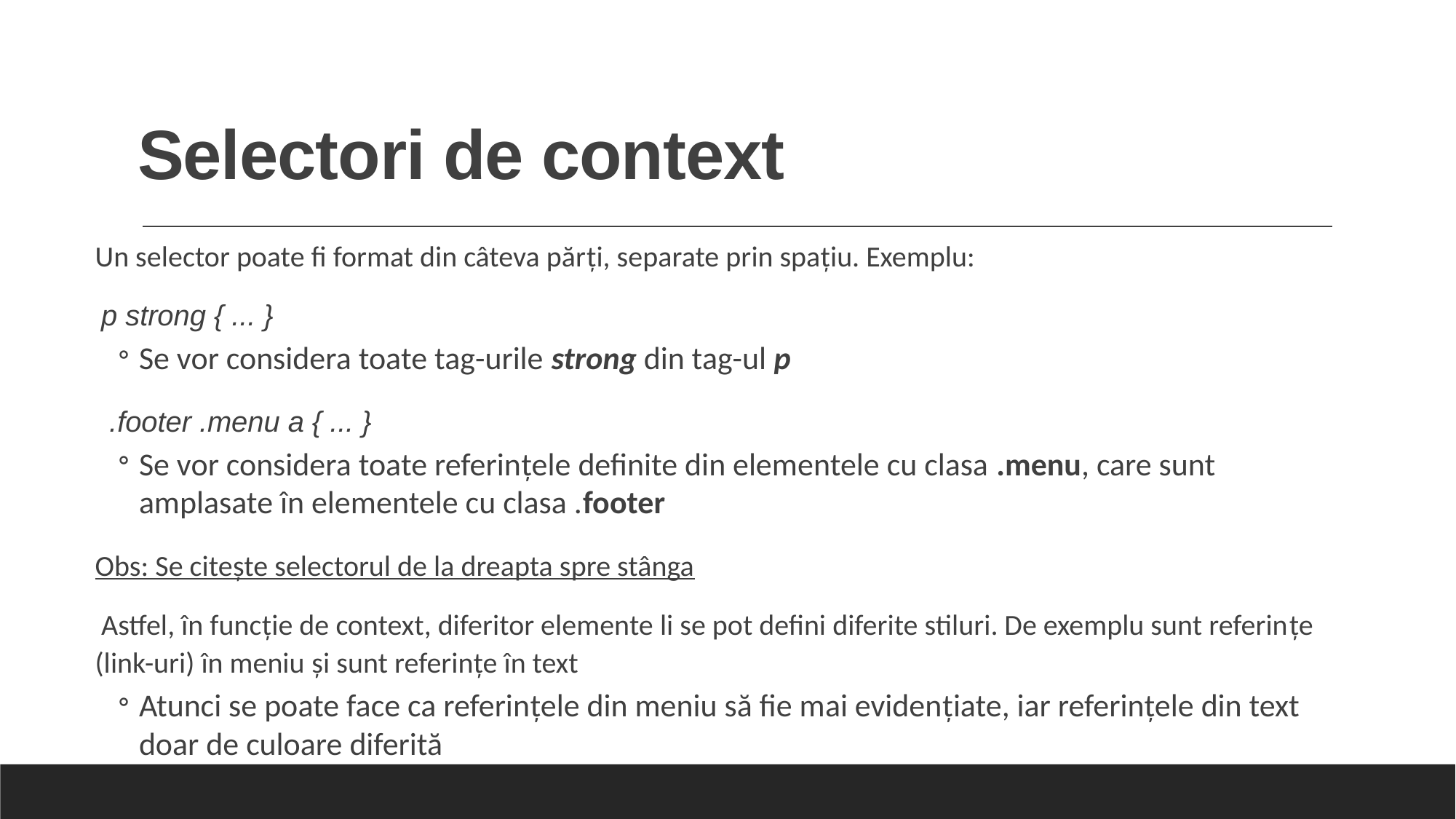

# Selectori de context
Un selector poate fi format din câteva părţi, separate prin spaţiu. Exemplu:
p strong { ... }
Se vor considera toate tag-urile strong din tag-ul p
 .footer .menu a { ... }
Se vor considera toate referinţele definite din elementele cu clasa .menu, care sunt amplasate în elementele cu clasa .footer
Obs: Se citeşte selectorul de la dreapta spre stânga
Astfel, în funcţie de context, diferitor elemente li se pot defini diferite stiluri. De exemplu sunt referinţe (link-uri) în meniu şi sunt referinţe în text
Atunci se poate face ca referinţele din meniu să fie mai evidenţiate, iar referinţele din text doar de culoare diferită